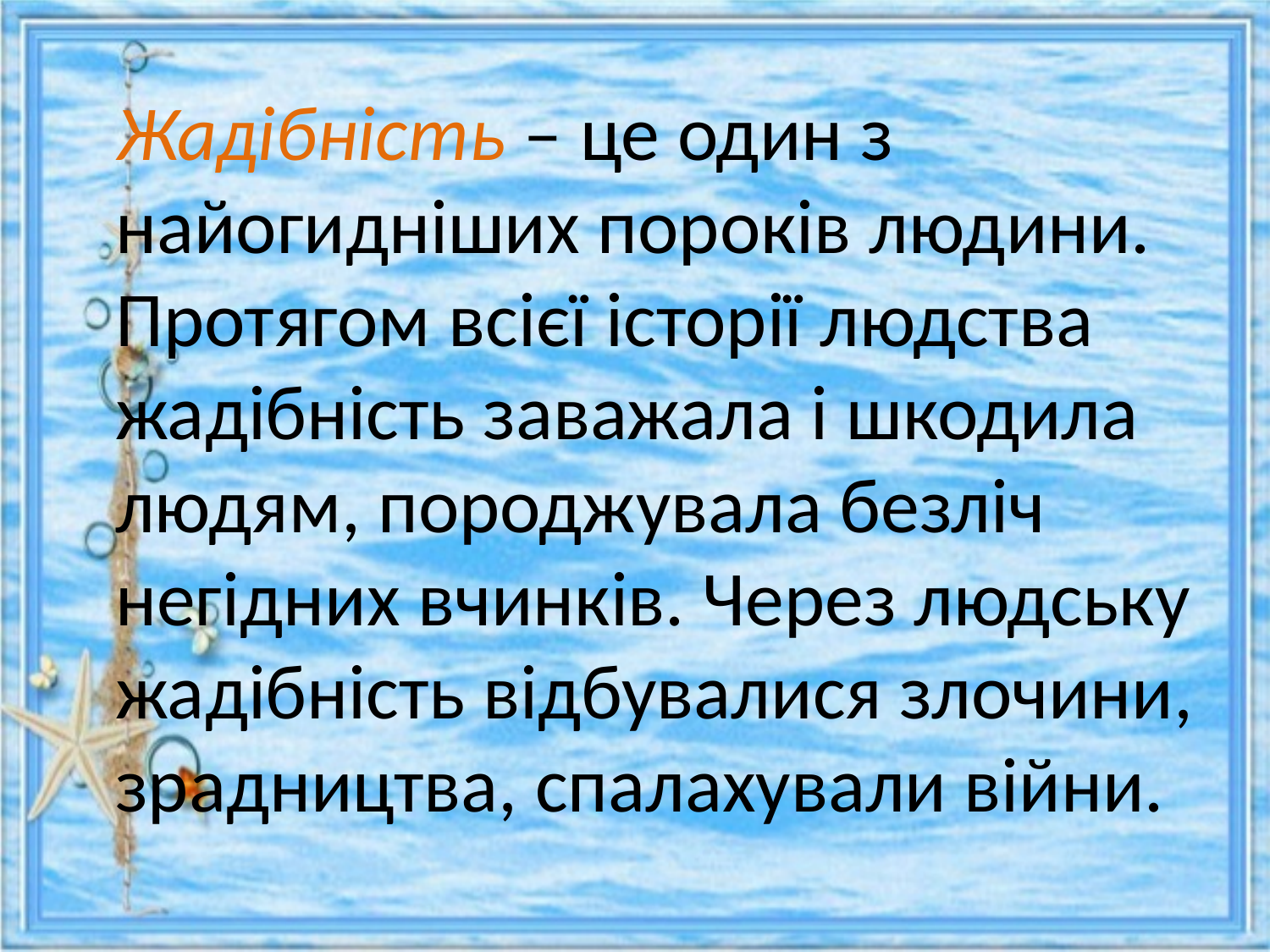

Жадібність – це один з            найогидніших пороків людини. Протягом всієї історії людства жадібність заважала і шкодила  людям, породжувала безліч негідних вчинків. Через людську жадібність відбувалися злочини, зрадництва, спалахували війни.